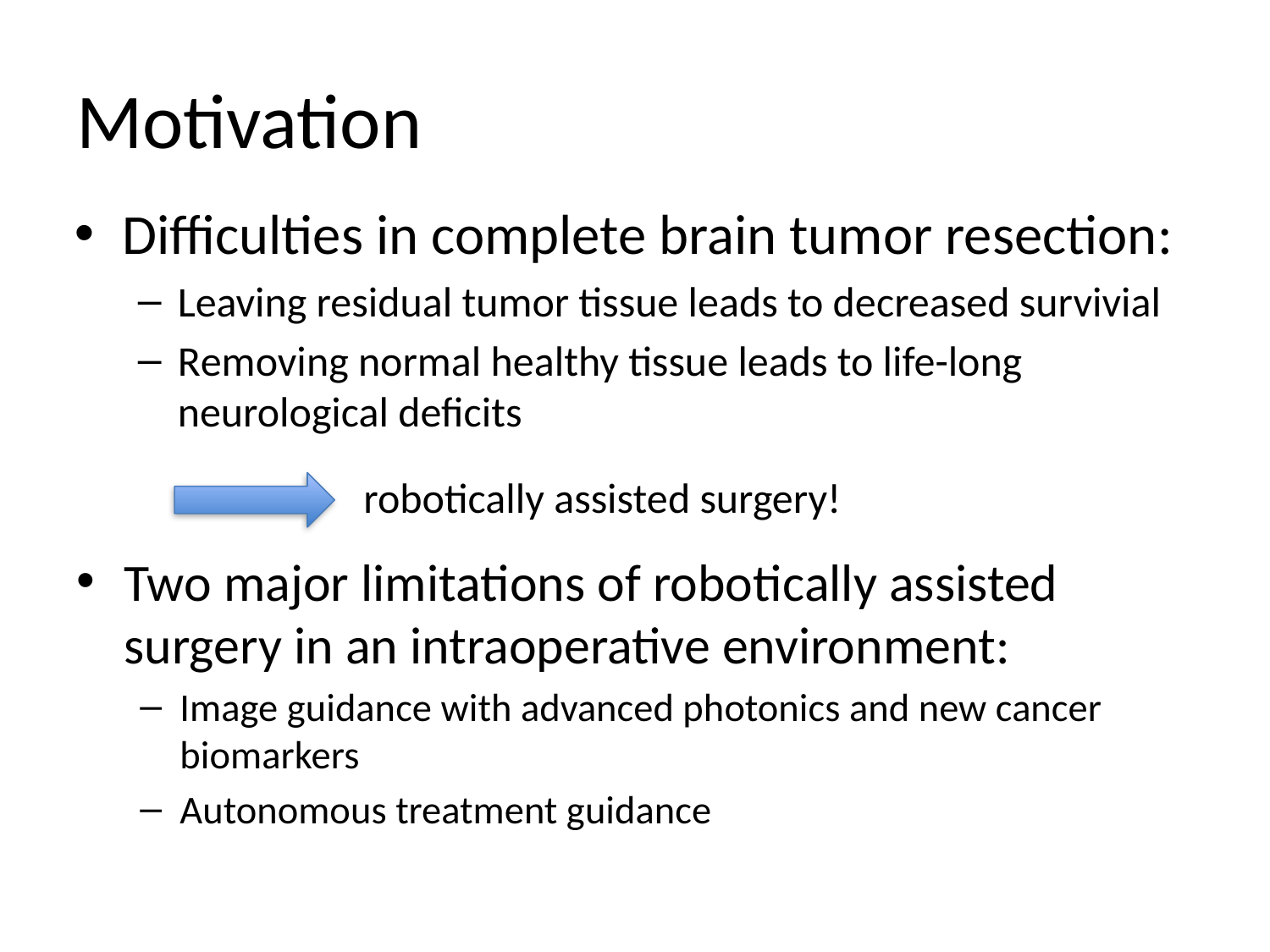

# Motivation
Difficulties in complete brain tumor resection:
Leaving residual tumor tissue leads to decreased survivial
Removing normal healthy tissue leads to life-long neurological deficits
robotically assisted surgery!

Two major limitations of robotically assisted surgery in an intraoperative environment:
Image guidance with advanced photonics and new cancer biomarkers
Autonomous treatment guidance